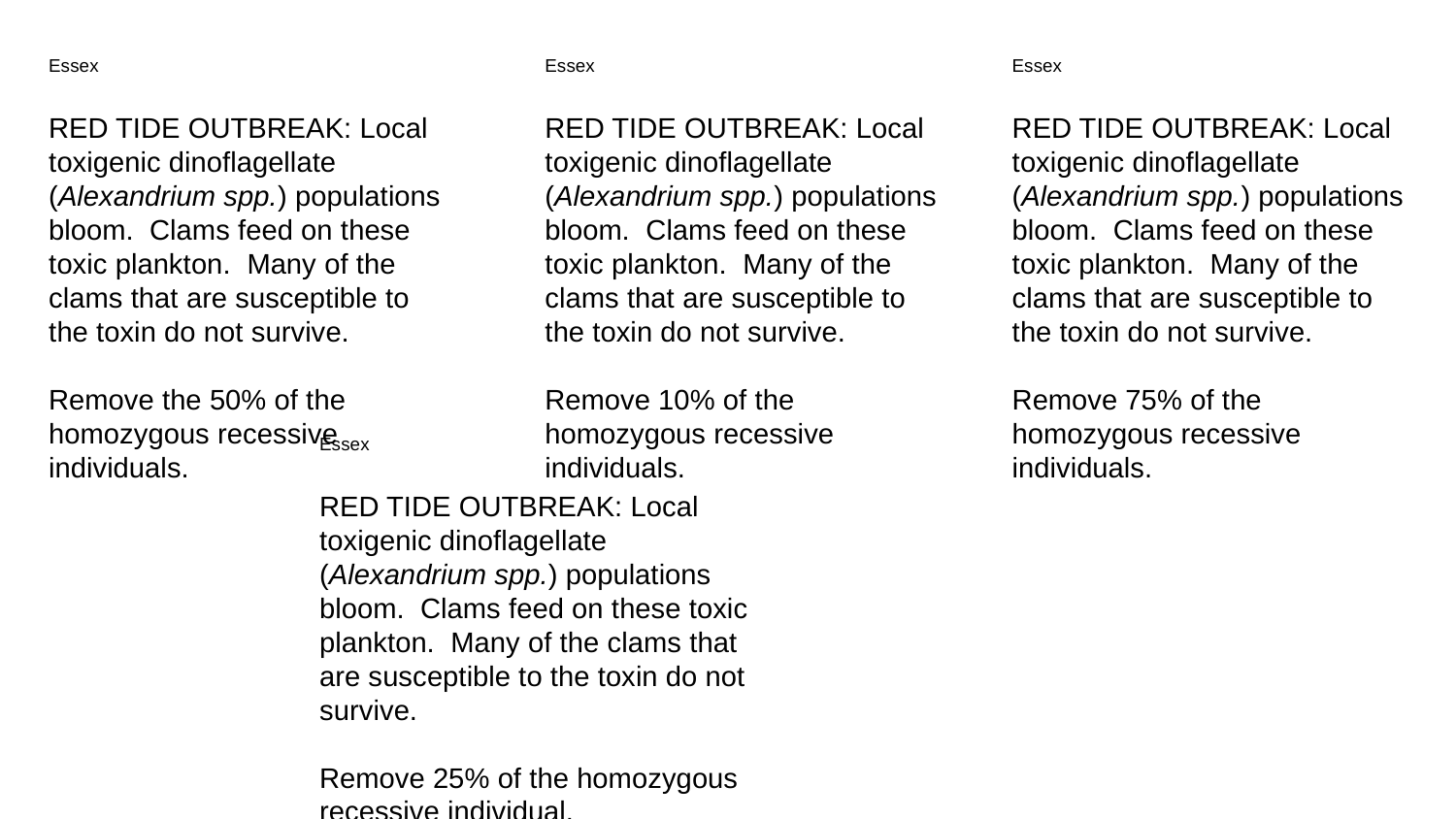

Essex

RED TIDE OUTBREAK: Local toxigenic dinoflagellate (Alexandrium spp.) populations bloom.  Clams feed on these toxic plankton.  Many of the clams that are susceptible to the toxin do not survive.

Remove the 50% of the homozygous recessive individuals.

Essex

RED TIDE OUTBREAK: Local toxigenic dinoflagellate (Alexandrium spp.) populations bloom.  Clams feed on these toxic plankton.  Many of the clams that are susceptible to the toxin do not survive.

Remove 10% of the homozygous recessive individuals.

Essex

RED TIDE OUTBREAK: Local toxigenic dinoflagellate (Alexandrium spp.) populations bloom.  Clams feed on these toxic plankton.  Many of the clams that are susceptible to the toxin do not survive.

Remove 75% of the homozygous recessive individuals.
Essex

RED TIDE OUTBREAK: Local toxigenic dinoflagellate (Alexandrium spp.) populations bloom.  Clams feed on these toxic plankton.  Many of the clams that are susceptible to the toxin do not survive.

Remove 25% of the homozygous recessive individual.